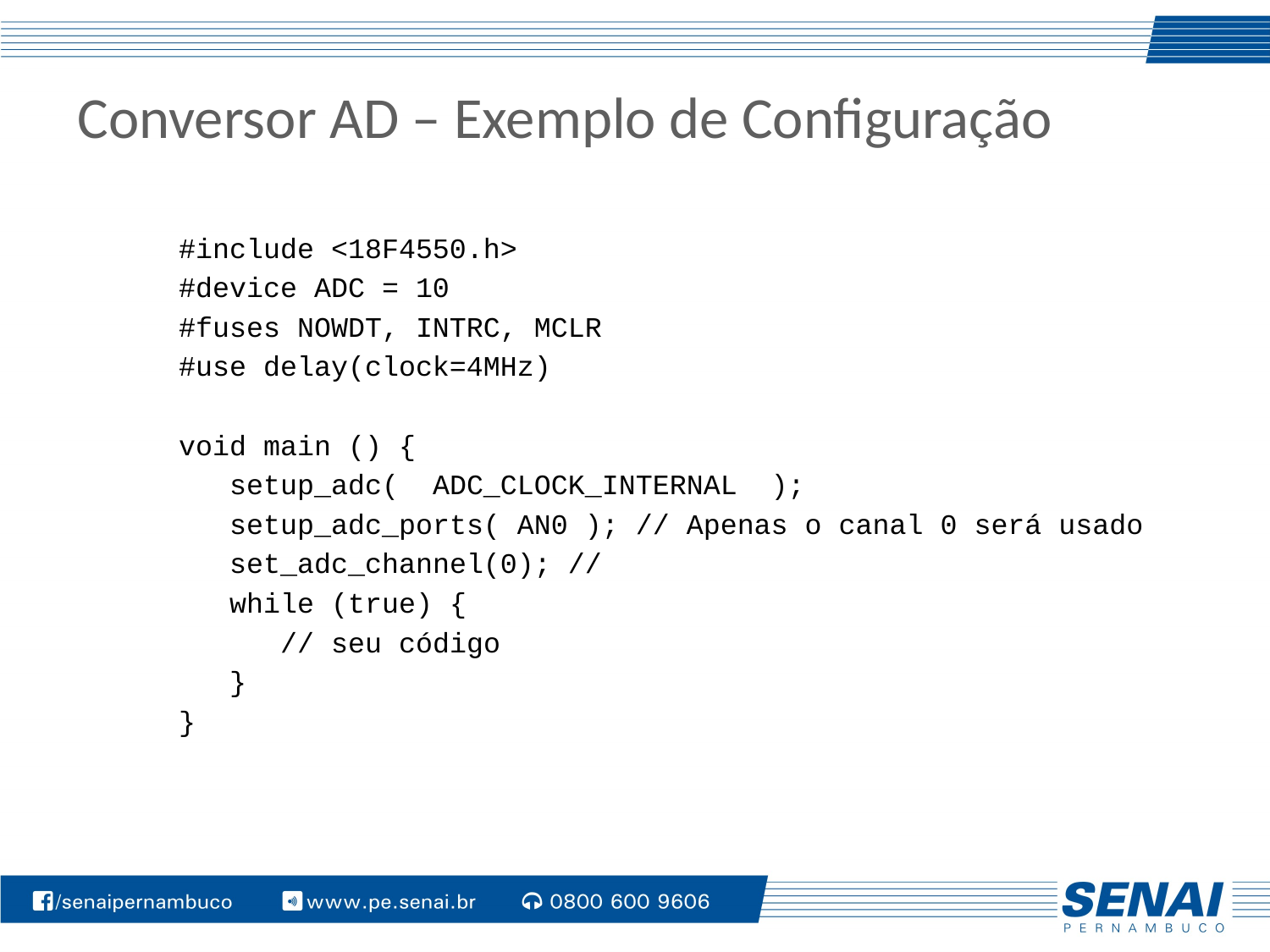

# Conversor AD – Exemplo de Configuração
#include <18F4550.h>
#device ADC = 10
#fuses NOWDT, INTRC, MCLR
#use delay(clock=4MHz)

void main () {
   setup_adc(  ADC_CLOCK_INTERNAL  );
   setup_adc_ports( AN0 ); // Apenas o canal 0 será usado
   set_adc_channel(0); //
   while (true) {
      // seu código
   }
}